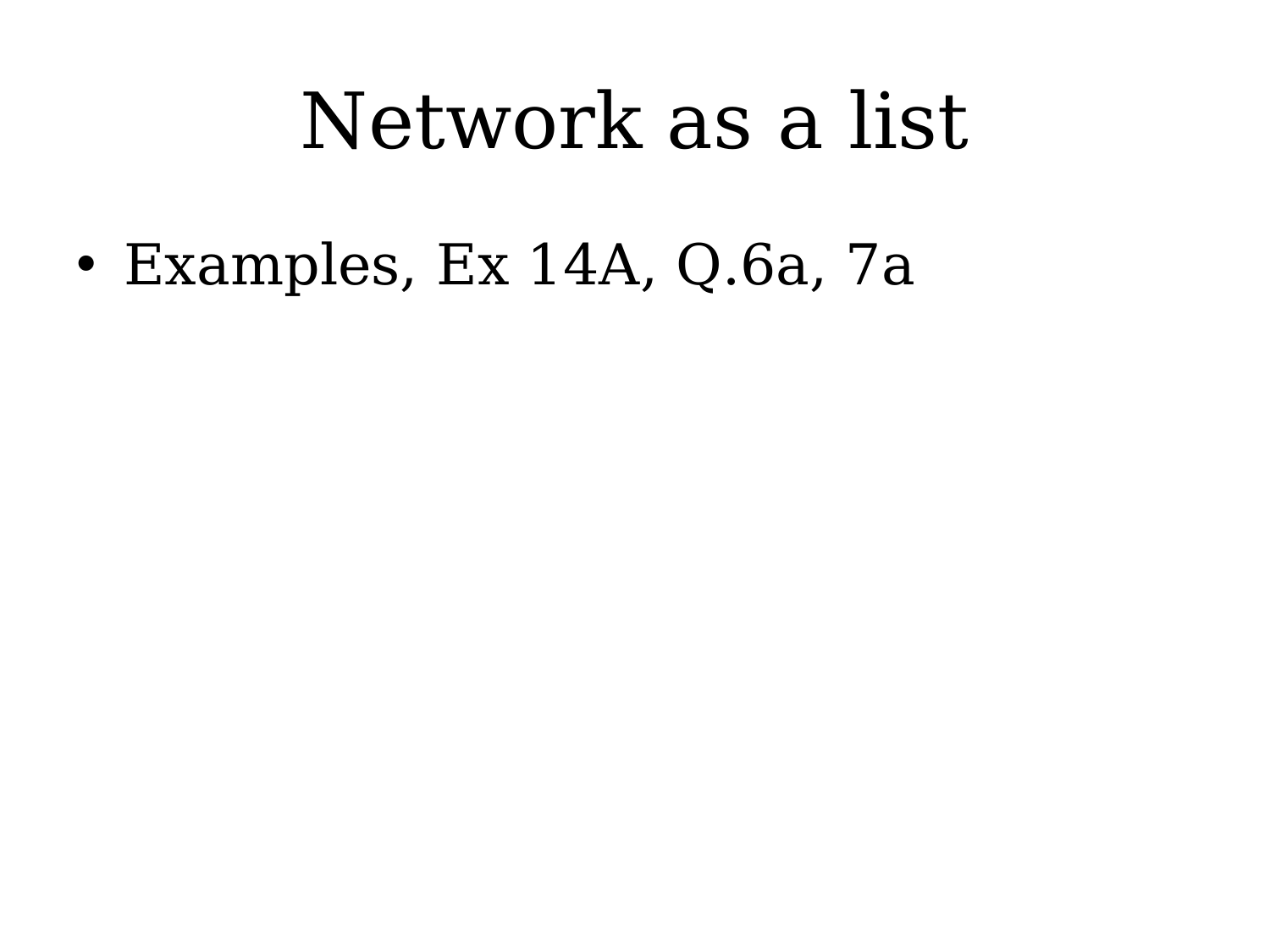

# Network as a list
Examples, Ex 14A, Q.6a, 7a